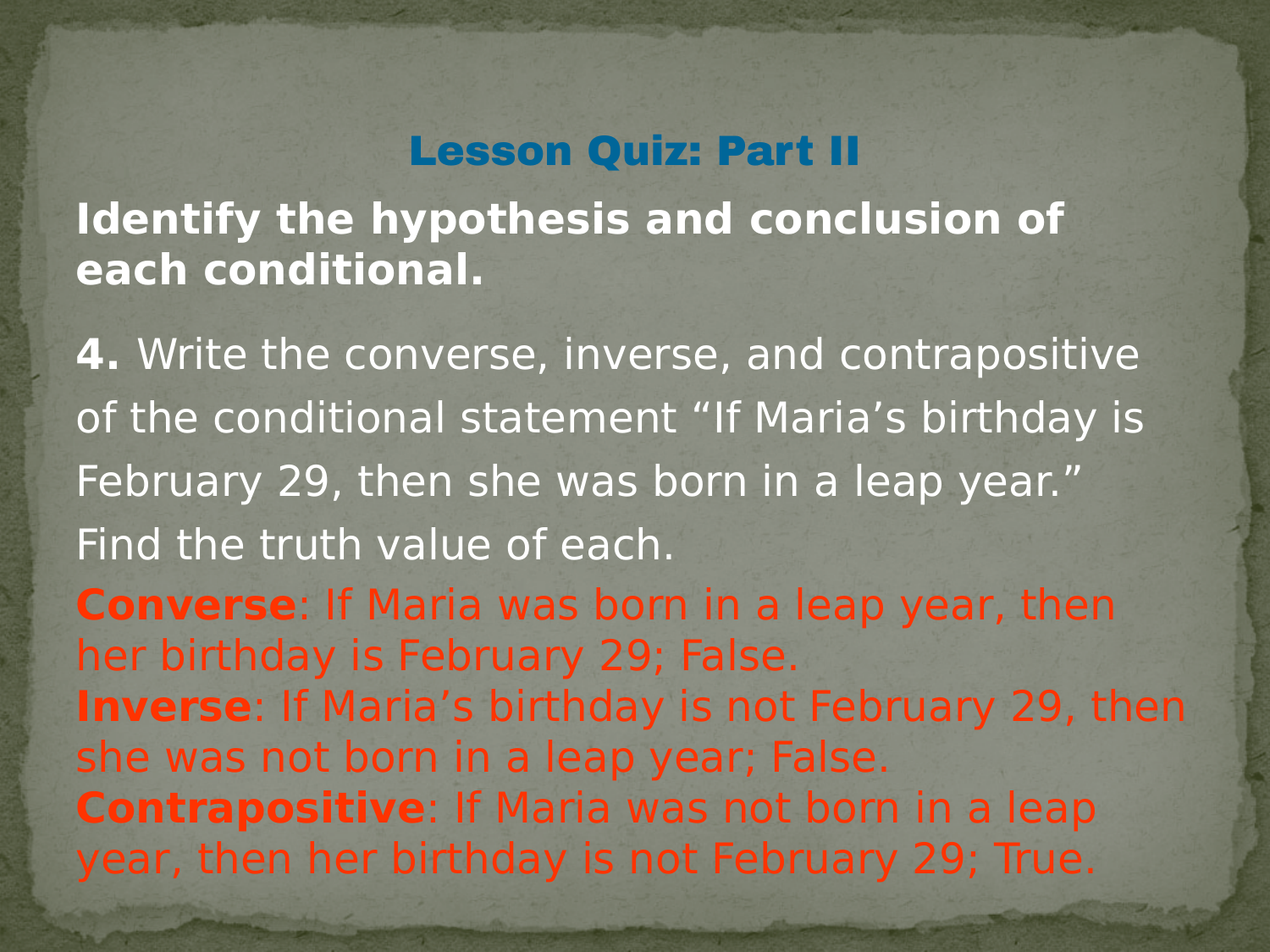

Lesson Quiz: Part II
Identify the hypothesis and conclusion of each conditional.
4. Write the converse, inverse, and contrapositive of the conditional statement “If Maria’s birthday is February 29, then she was born in a leap year.” Find the truth value of each.

Converse: If Maria was born in a leap year, then her birthday is February 29; False.
Inverse: If Maria’s birthday is not February 29, then she was not born in a leap year; False.
Contrapositive: If Maria was not born in a leap year, then her birthday is not February 29; True.